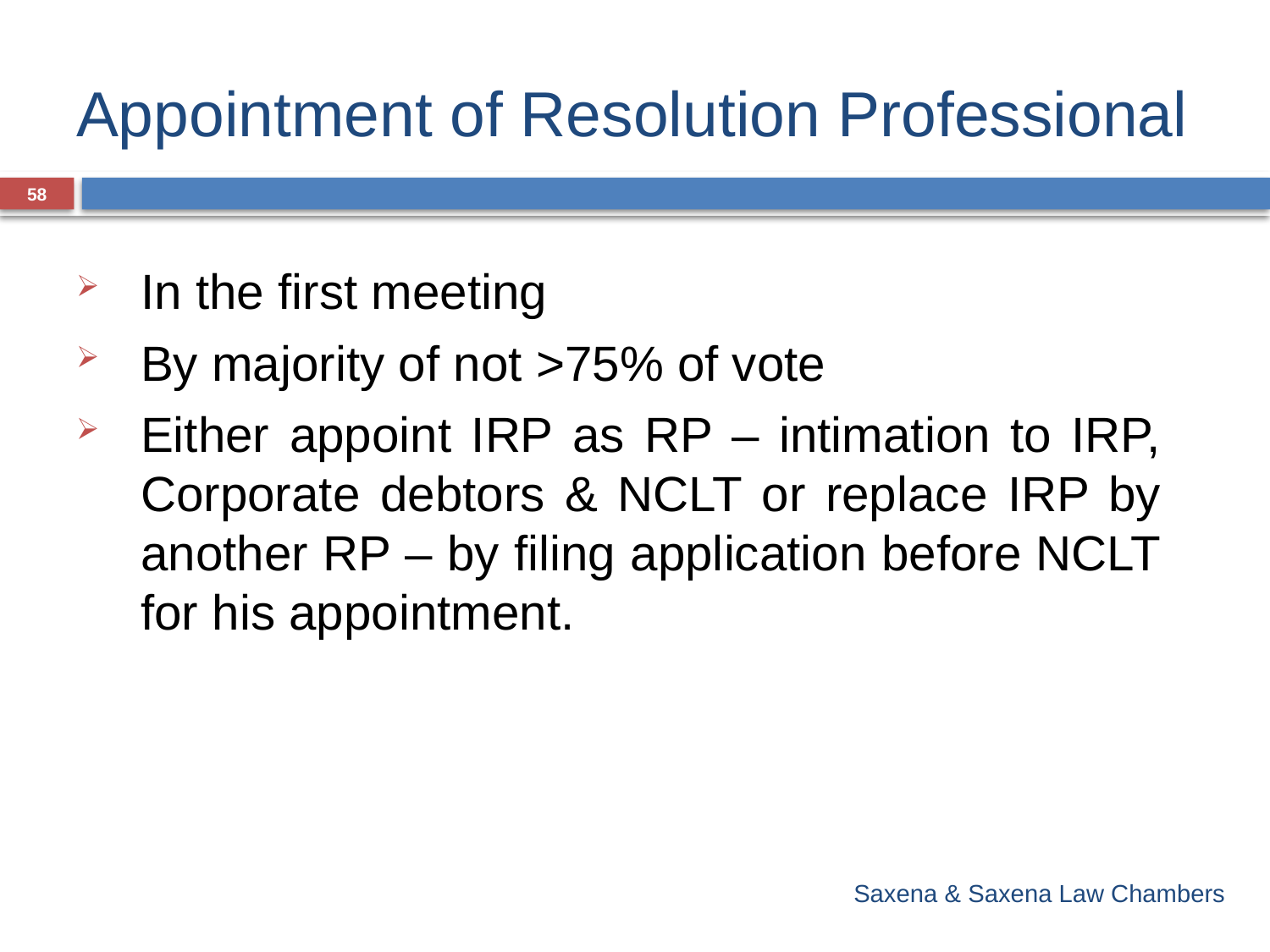

# Appointment of Resolution Professional
58

In the first meeting
By majority of not >75% of vote
Either appoint IRP as RP – intimation to IRP, Corporate debtors & NCLT or replace IRP by another RP – by filing application before NCLT for his appointment.

Saxena & Saxena Law Chambers